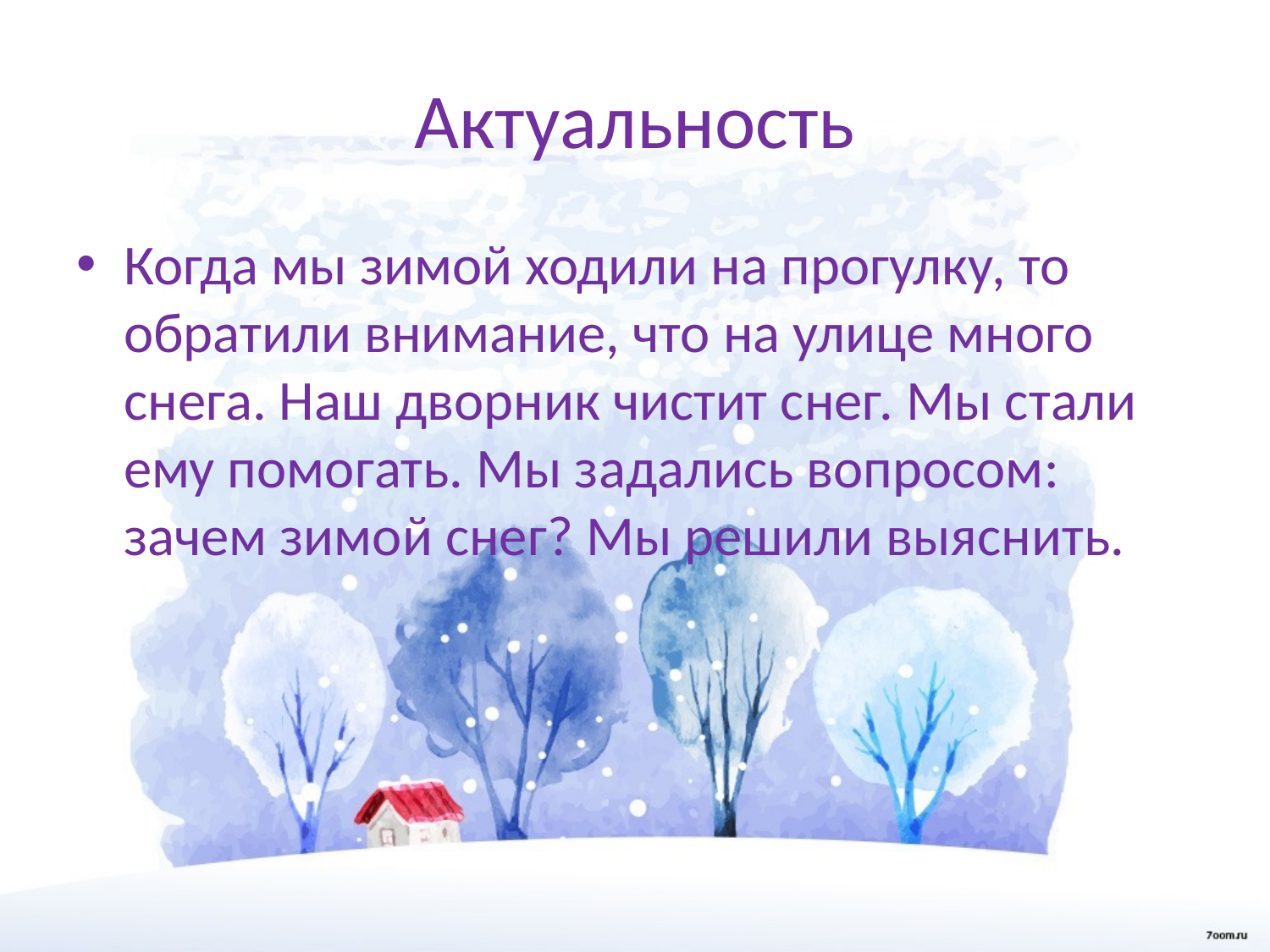

# Актуальность
Когда мы зимой ходили на прогулку, то обратили внимание, что на улице много снега. Наш дворник чистит снег. Мы стали ему помогать. Мы задались вопросом: зачем зимой снег? Мы решили выяснить.